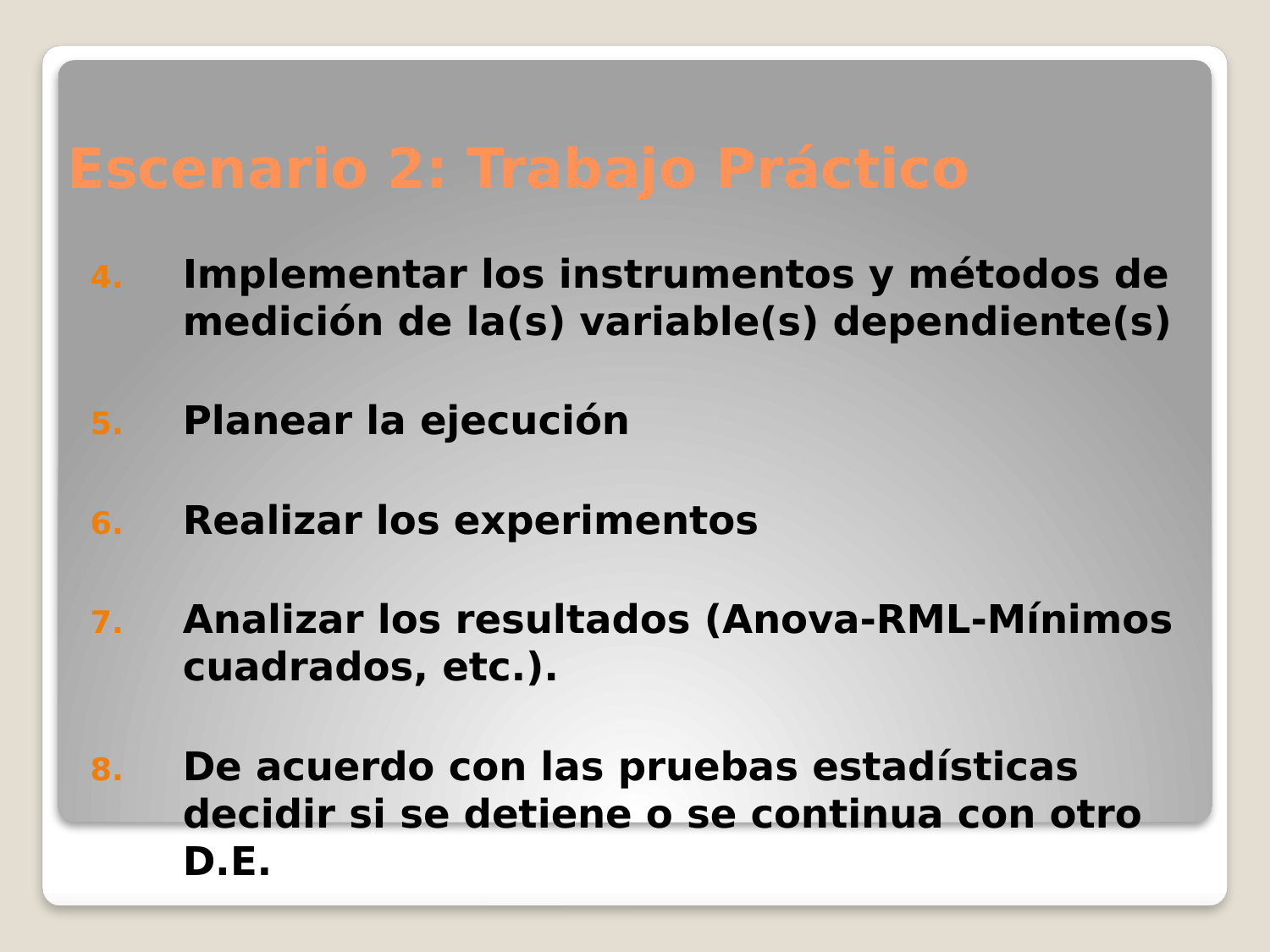

# Escenario 2: Trabajo Práctico
Implementar los instrumentos y métodos de medición de la(s) variable(s) dependiente(s)

Planear la ejecución

Realizar los experimentos

Analizar los resultados (Anova-RML-Mínimos cuadrados, etc.).

De acuerdo con las pruebas estadísticas decidir si se detiene o se continua con otro D.E.